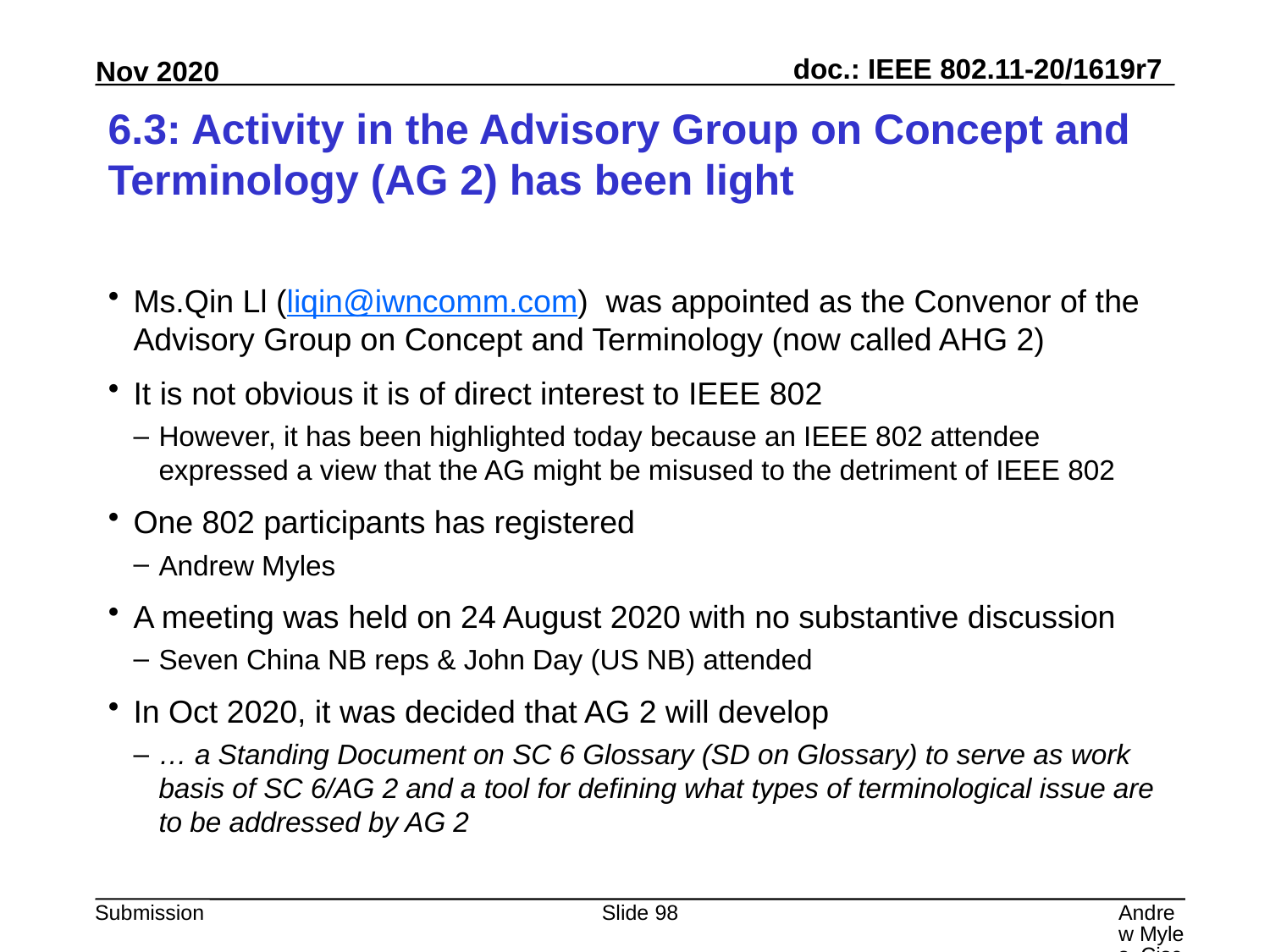

# 6.3: Activity in the Advisory Group on Concept and Terminology (AG 2) has been light
Ms.Qin Ll (liqin@iwncomm.com)  was appointed as the Convenor of the Advisory Group on Concept and Terminology (now called AHG 2)
It is not obvious it is of direct interest to IEEE 802
However, it has been highlighted today because an IEEE 802 attendee expressed a view that the AG might be misused to the detriment of IEEE 802
One 802 participants has registered
Andrew Myles
A meeting was held on 24 August 2020 with no substantive discussion
Seven China NB reps & John Day (US NB) attended
In Oct 2020, it was decided that AG 2 will develop
… a Standing Document on SC 6 Glossary (SD on Glossary) to serve as work basis of SC 6/AG 2 and a tool for defining what types of terminological issue are to be addressed by AG 2

Slide 98
Andrew Myles, Cisco